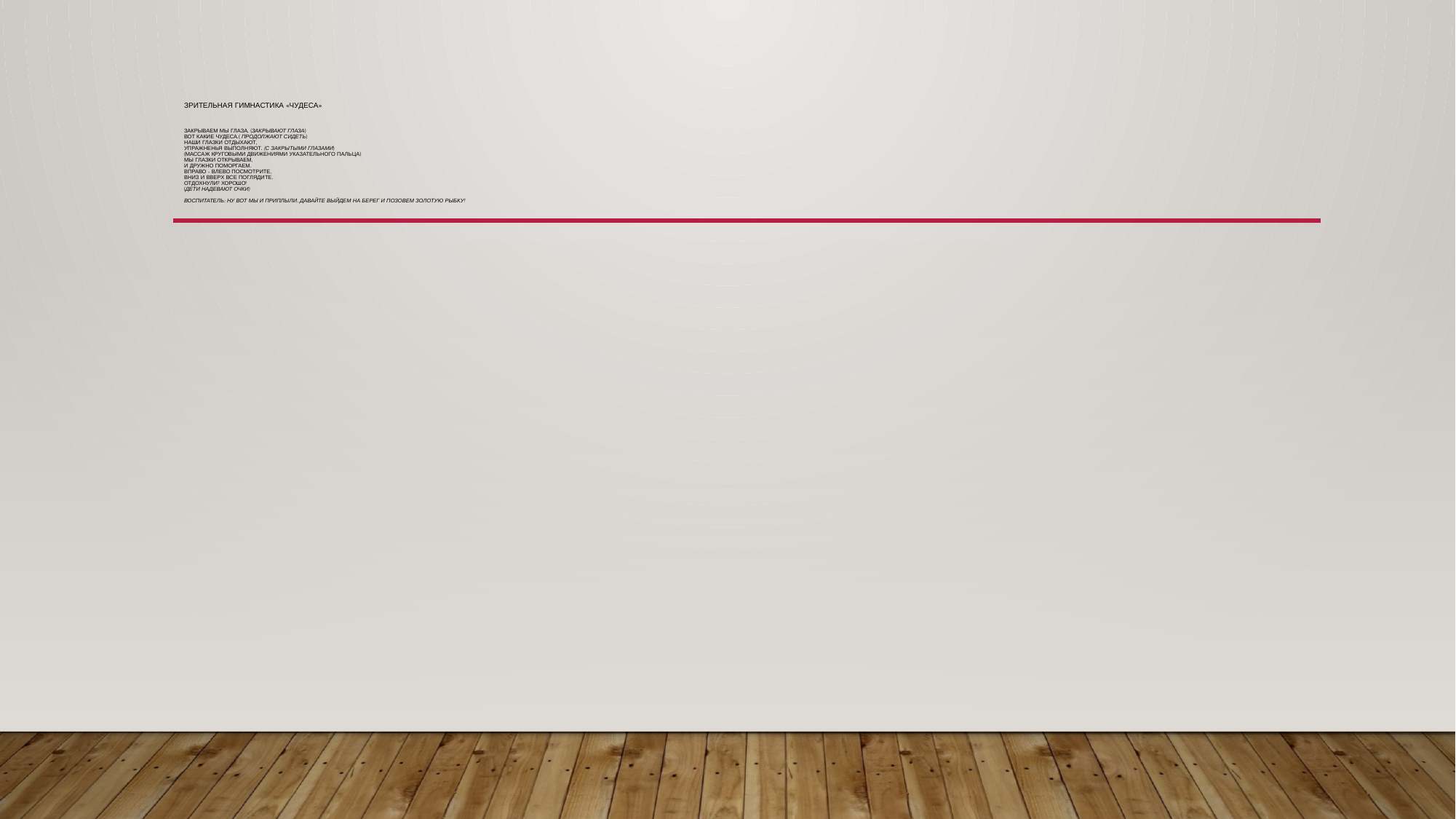

# Зрительная гимнастика «Чудеса» Закрываем мы глаза, (закрывают глаза) Вот какие чудеса.( продолжают сидеть) Наши глазки отдыхают, Упражненья выполняют. (с закрытыми глазами) (массаж круговыми движениями указательного пальца) Мы глазки открываем, И дружно поморгаем. Вправо - влево посмотрите, Вниз и вверх все поглядите. Отдохнули? Хорошо! (Дети надевают очки) Воспитатель: Ну вот мы и приплыли. Давайте выйдем на берег и позовем золотую рыбку!